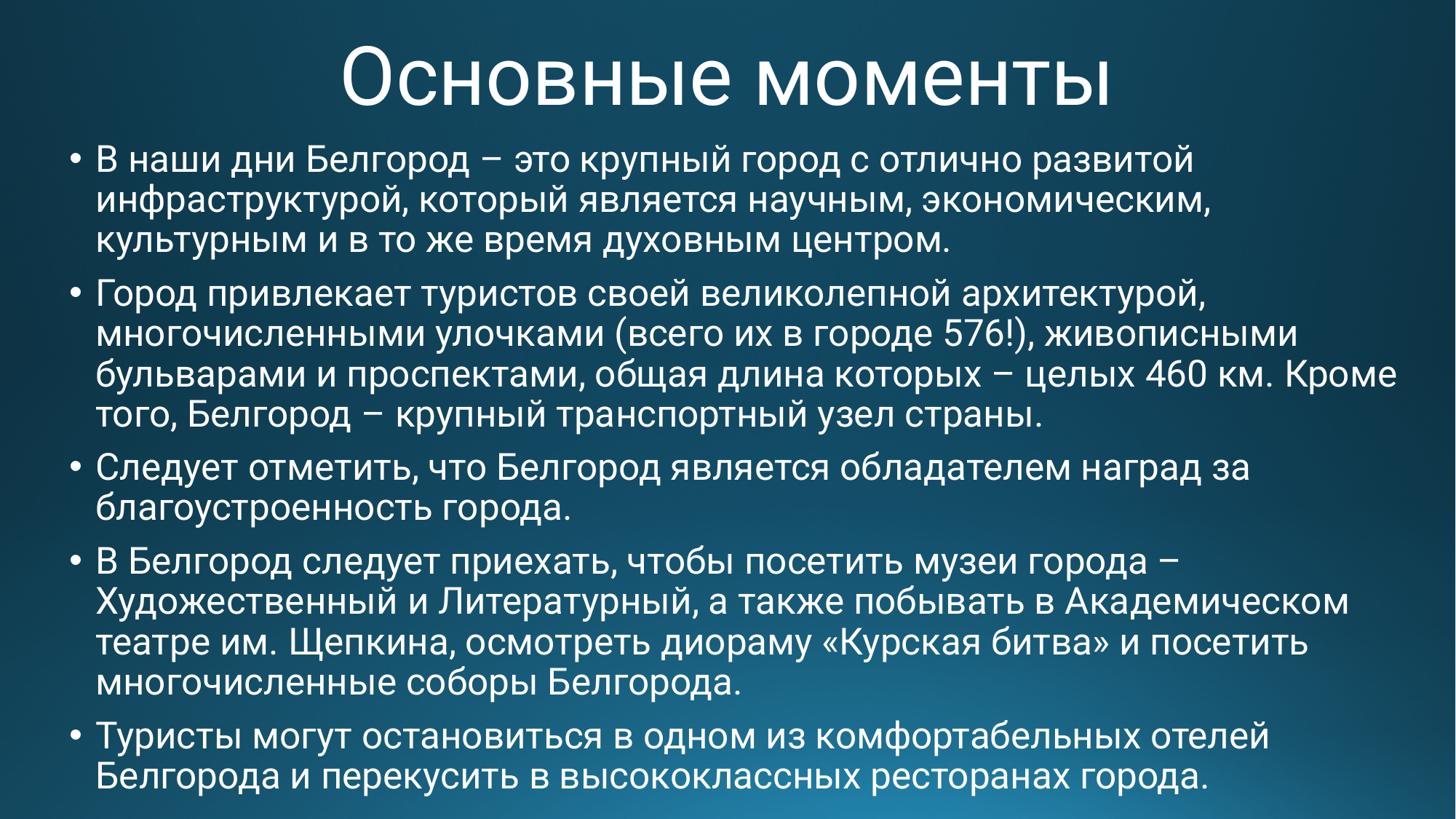

# Основные моменты
В наши дни Белгород – это крупный город с отлично развитой инфраструктурой, который является научным, экономическим, культурным и в то же время духовным центром.
Город привлекает туристов своей великолепной архитектурой, многочисленными улочками (всего их в городе 576!), живописными бульварами и проспектами, общая длина которых – целых 460 км. Кроме того, Белгород – крупный транспортный узел страны.
Следует отметить, что Белгород является обладателем наград за благоустроенность города.
В Белгород следует приехать, чтобы посетить музеи города – Художественный и Литературный, а также побывать в Академическом театре им. Щепкина, осмотреть диораму «Курская битва» и посетить многочисленные соборы Белгорода.
Туристы могут остановиться в одном из комфортабельных отелей Белгорода и перекусить в высококлассных ресторанах города.